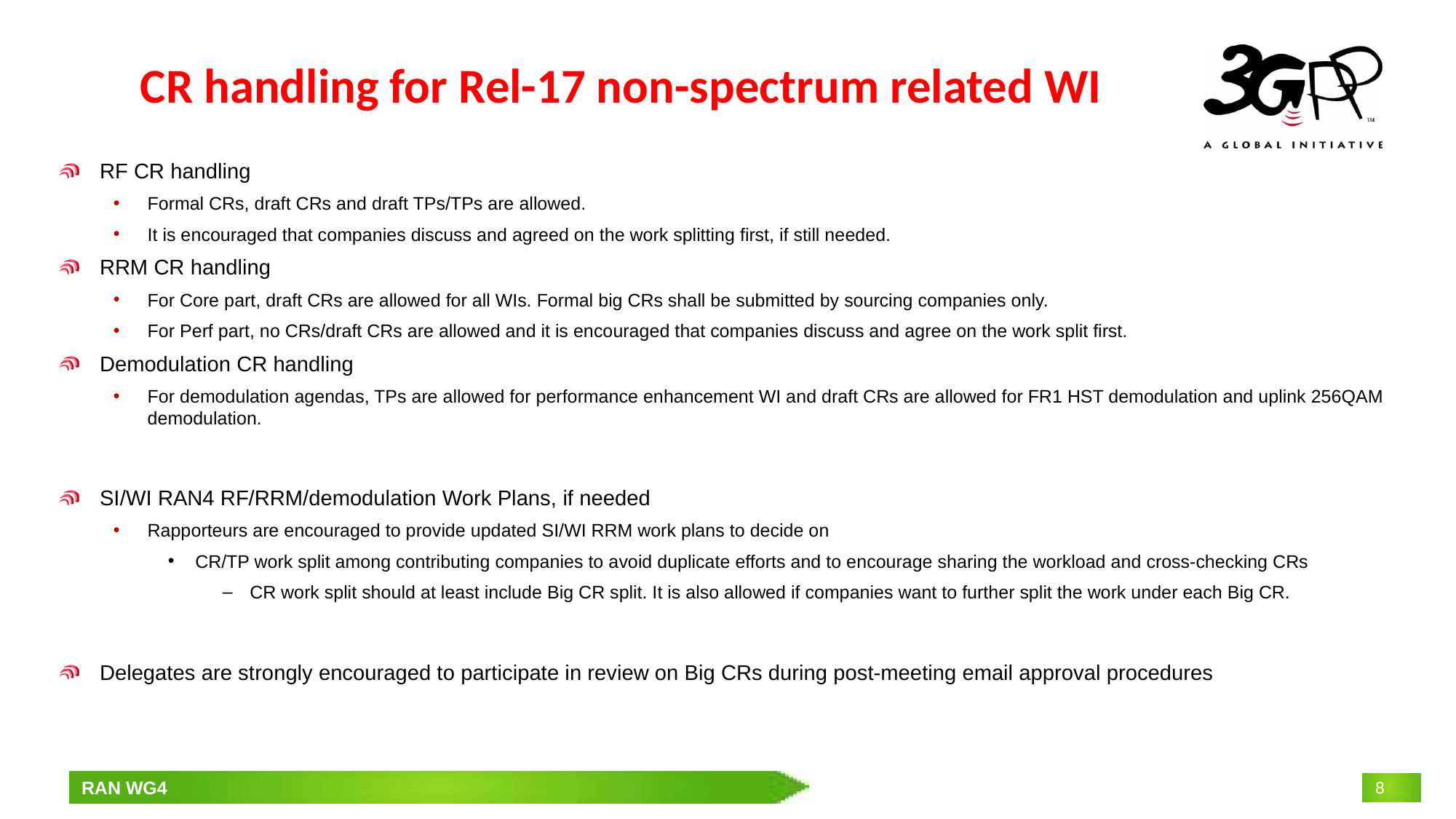

# CR handling for Rel-17 non-spectrum related WI
RF CR handling
Formal CRs, draft CRs and draft TPs/TPs are allowed.
It is encouraged that companies discuss and agreed on the work splitting first, if still needed.
RRM CR handling
For Core part, draft CRs are allowed for all WIs. Formal big CRs shall be submitted by sourcing companies only.
For Perf part, no CRs/draft CRs are allowed and it is encouraged that companies discuss and agree on the work split first.
Demodulation CR handling
For demodulation agendas, TPs are allowed for performance enhancement WI and draft CRs are allowed for FR1 HST demodulation and uplink 256QAM demodulation.

SI/WI RAN4 RF/RRM/demodulation Work Plans, if needed
Rapporteurs are encouraged to provide updated SI/WI RRM work plans to decide on
CR/TP work split among contributing companies to avoid duplicate efforts and to encourage sharing the workload and cross-checking CRs
CR work split should at least include Big CR split. It is also allowed if companies want to further split the work under each Big CR.

Delegates are strongly encouraged to participate in review on Big CRs during post-meeting email approval procedures